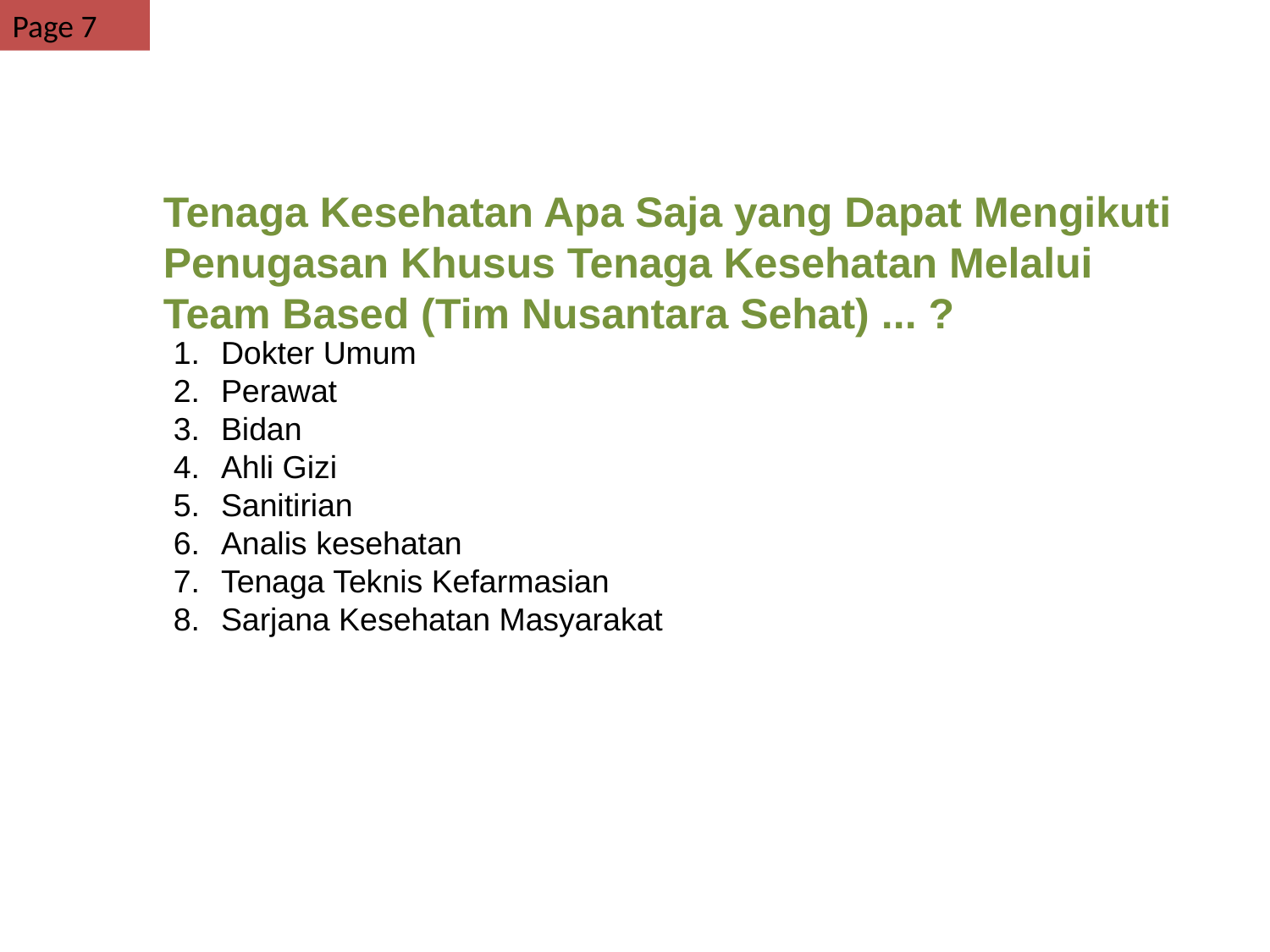

Page 7
Tenaga Kesehatan Apa Saja yang Dapat Mengikuti Penugasan Khusus Tenaga Kesehatan Melalui Team Based (Tim Nusantara Sehat) ... ?
Dokter Umum
Perawat
Bidan
Ahli Gizi
Sanitirian
Analis kesehatan
Tenaga Teknis Kefarmasian
Sarjana Kesehatan Masyarakat